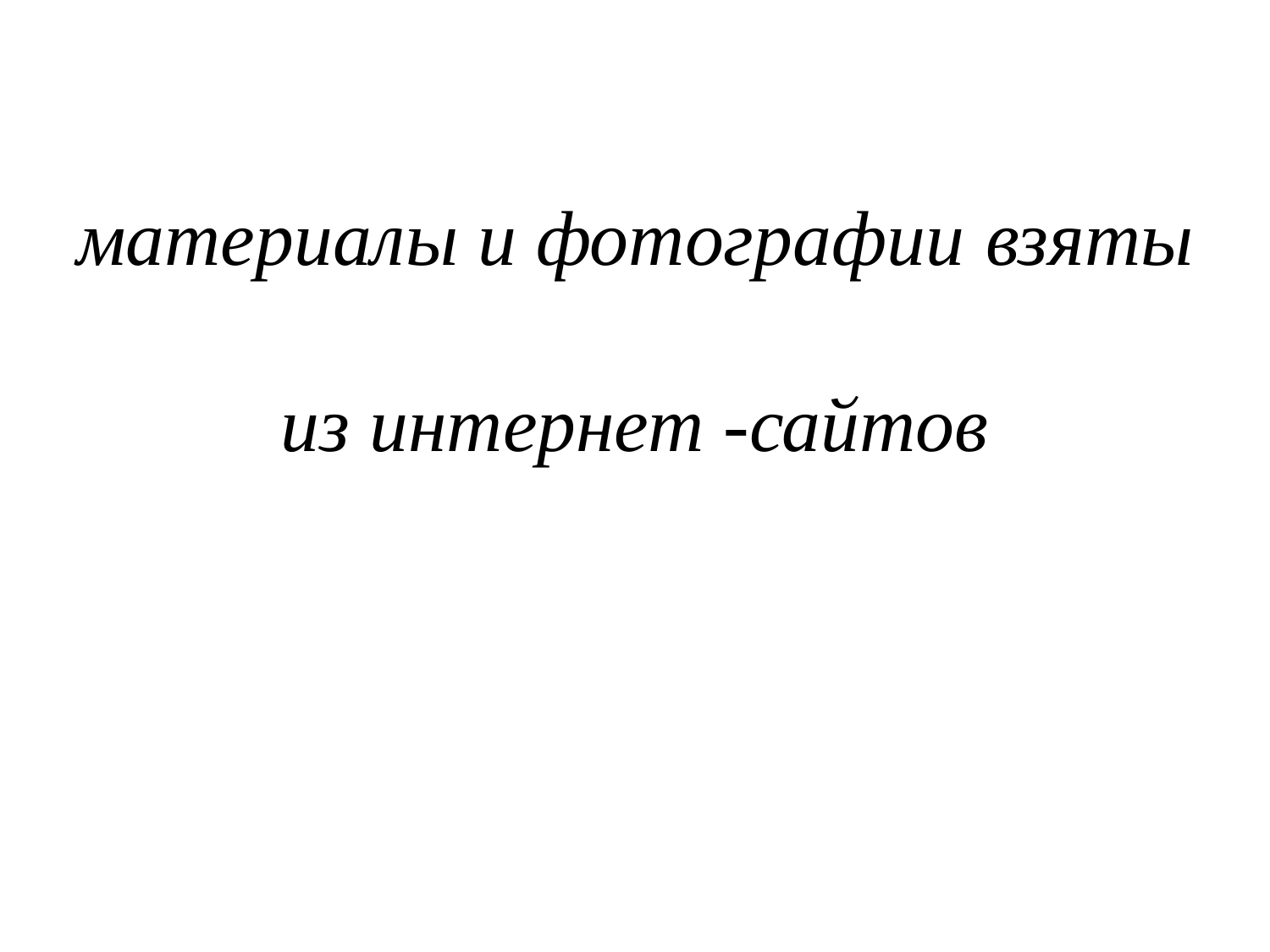

# материалы и фотографии взяты из интернет -сайтов